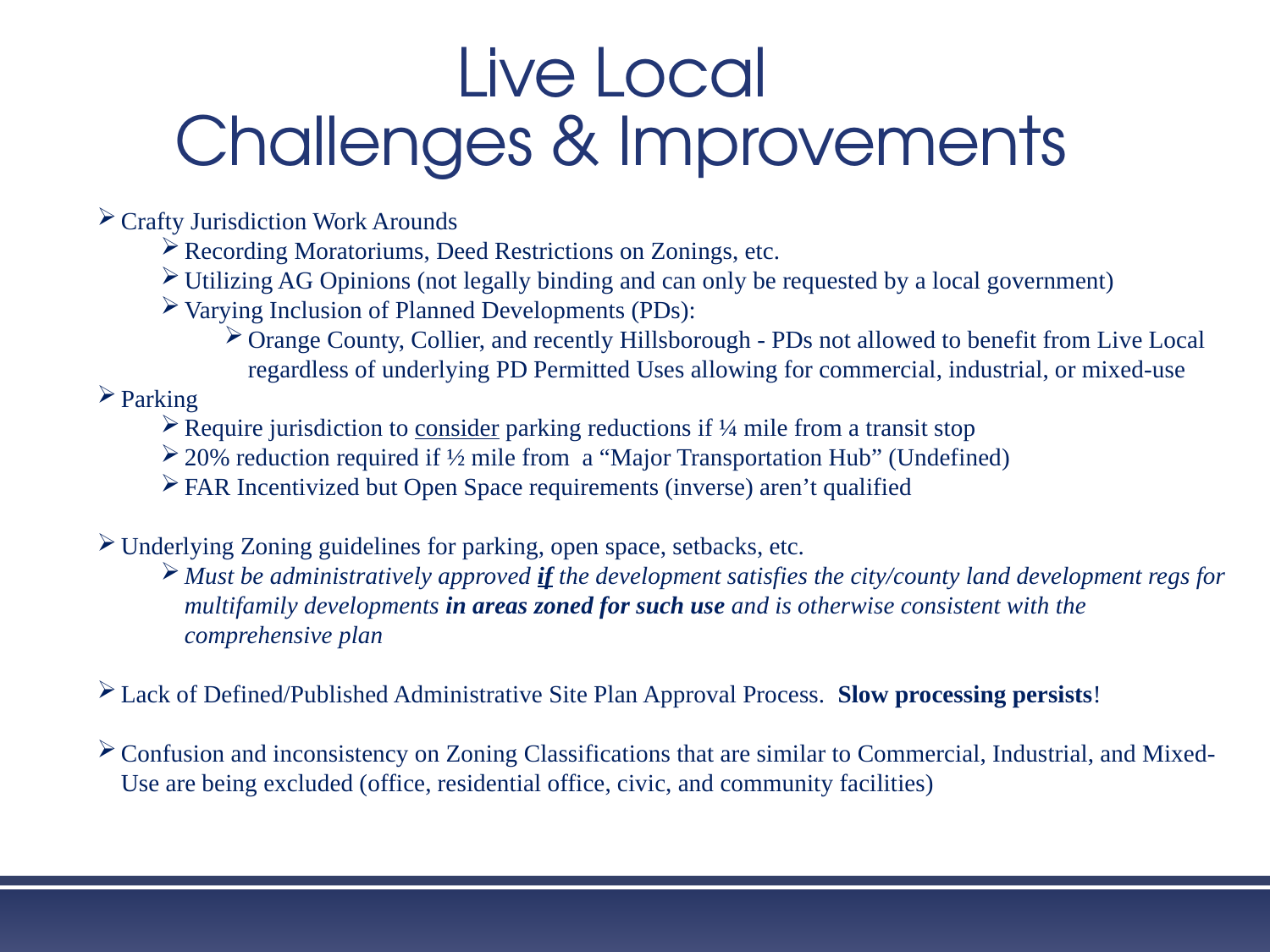

Live Local
Challenges & Improvements
Crafty Jurisdiction Work Arounds
Recording Moratoriums, Deed Restrictions on Zonings, etc.
Utilizing AG Opinions (not legally binding and can only be requested by a local government)
Varying Inclusion of Planned Developments (PDs):
Orange County, Collier, and recently Hillsborough - PDs not allowed to benefit from Live Local regardless of underlying PD Permitted Uses allowing for commercial, industrial, or mixed-use
Parking
Require jurisdiction to consider parking reductions if ¼ mile from a transit stop
20% reduction required if ½ mile from  a “Major Transportation Hub” (Undefined)
FAR Incentivized but Open Space requirements (inverse) aren’t qualified

Underlying Zoning guidelines for parking, open space, setbacks, etc.
Must be administratively approved if the development satisfies the city/county land development regs for multifamily developments in areas zoned for such use and is otherwise consistent with the comprehensive plan

Lack of Defined/Published Administrative Site Plan Approval Process.  Slow processing persists!

Confusion and inconsistency on Zoning Classifications that are similar to Commercial, Industrial, and Mixed-Use are being excluded (office, residential office, civic, and community facilities)